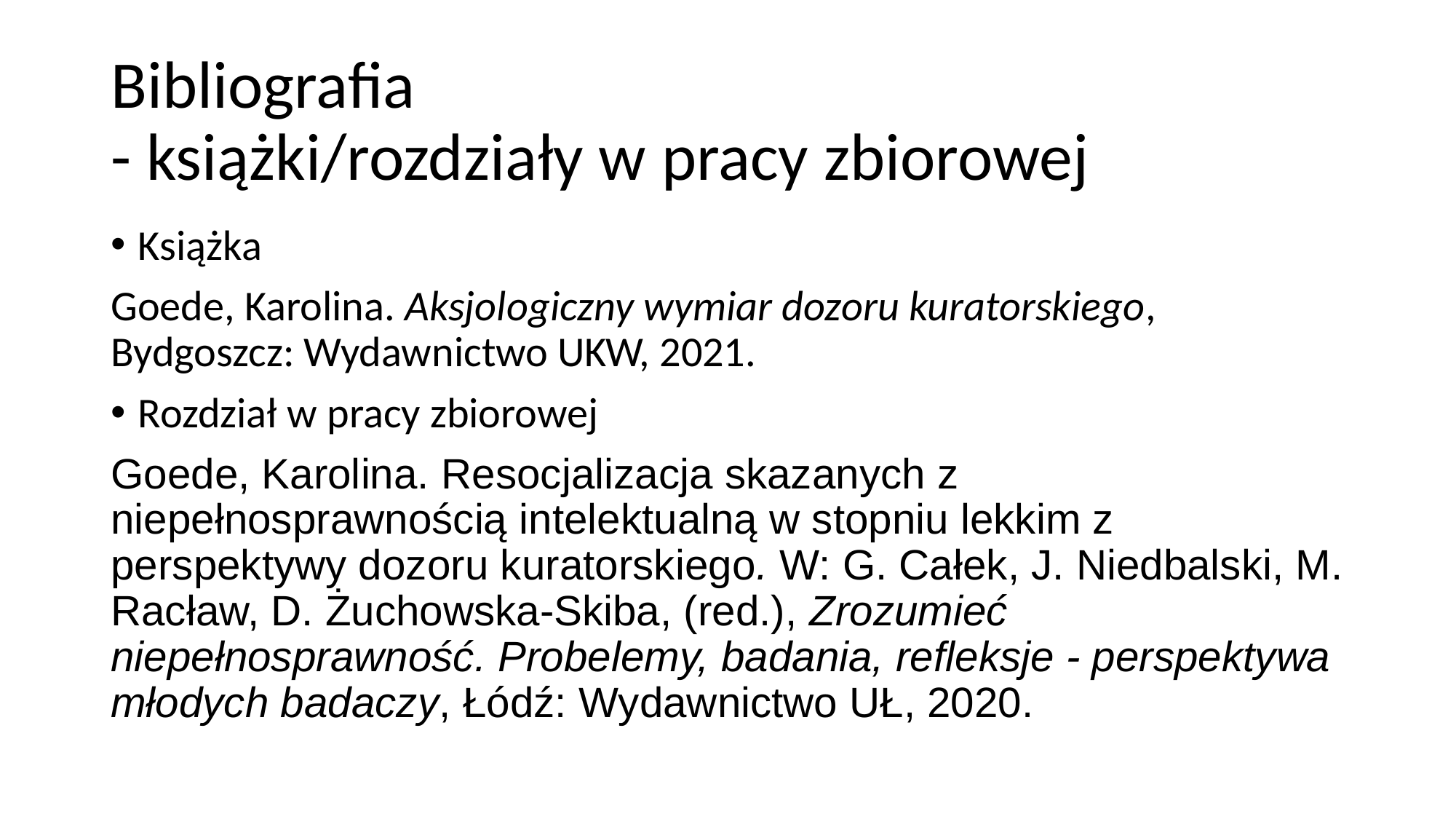

# Bibliografia - książki/rozdziały w pracy zbiorowej
Książka
Goede, Karolina. Aksjologiczny wymiar dozoru kuratorskiego, Bydgoszcz: Wydawnictwo UKW, 2021.
Rozdział w pracy zbiorowej
Goede, Karolina. Resocjalizacja skazanych z niepełnosprawnością intelektualną w stopniu lekkim z perspektywy dozoru kuratorskiego. W: G. Całek, J. Niedbalski, M. Racław, D. Żuchowska-Skiba, (red.), Zrozumieć niepełnosprawność. Probelemy, badania, refleksje - perspektywa młodych badaczy, Łódź: Wydawnictwo UŁ, 2020.